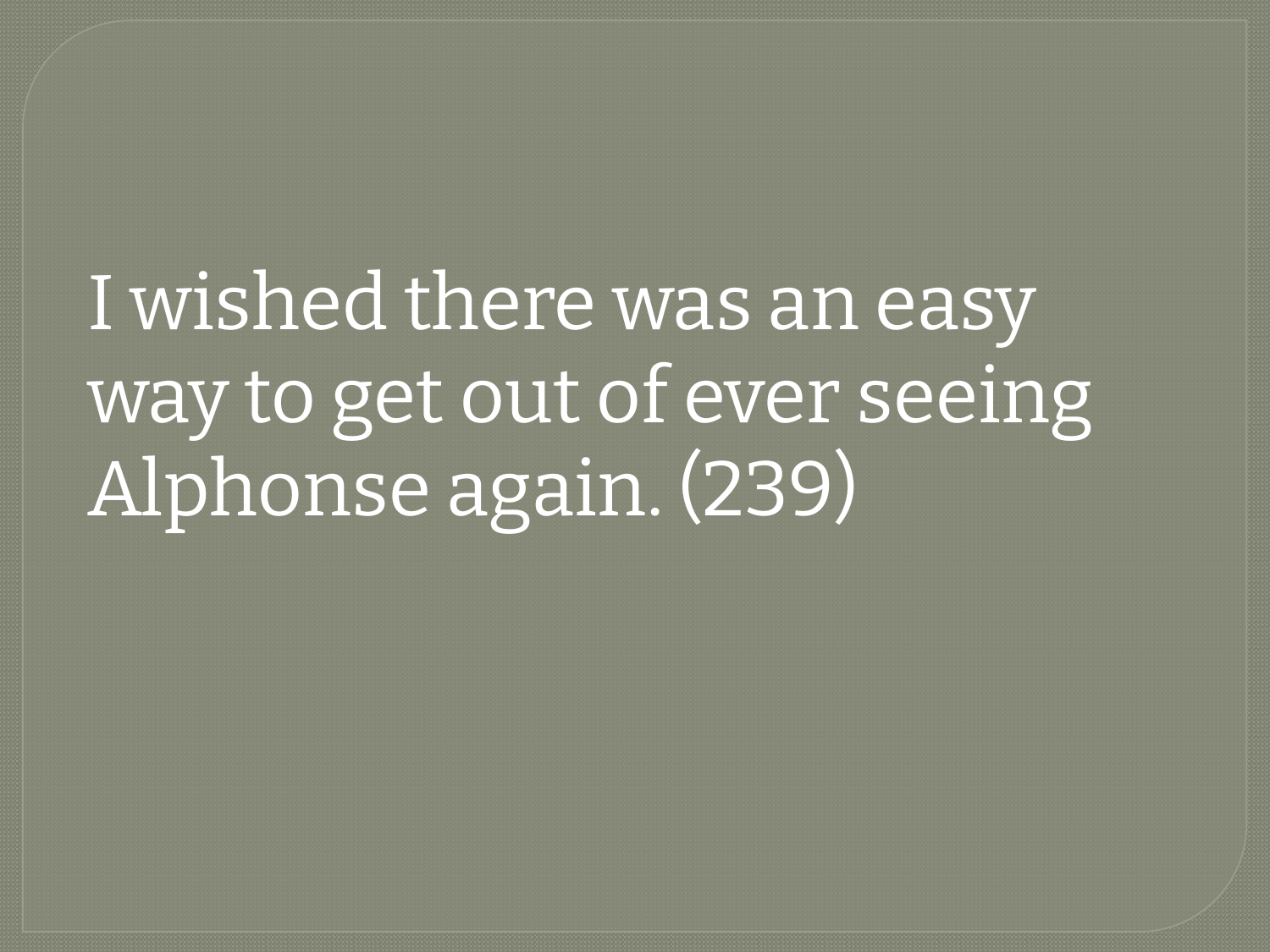

I wished there was an easy way to get out of ever seeing Alphonse again. (239)